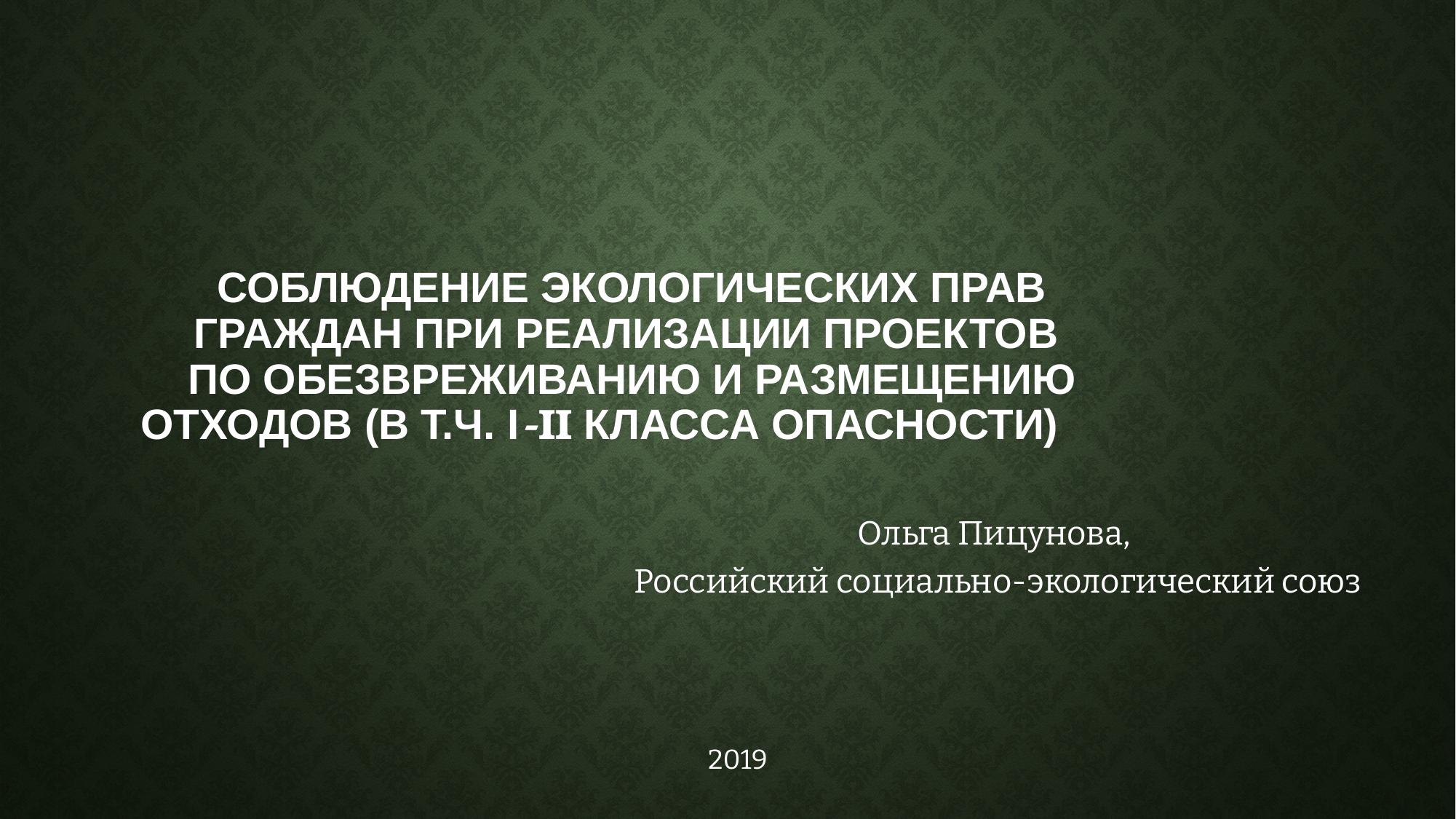

# Соблюдение экологических прав граждан при реализации проектов по обезвреживанию и размещению отходов (в т.ч. I-II класса опасности)
Ольга Пицунова,
Российский социально-экологический союз
2019